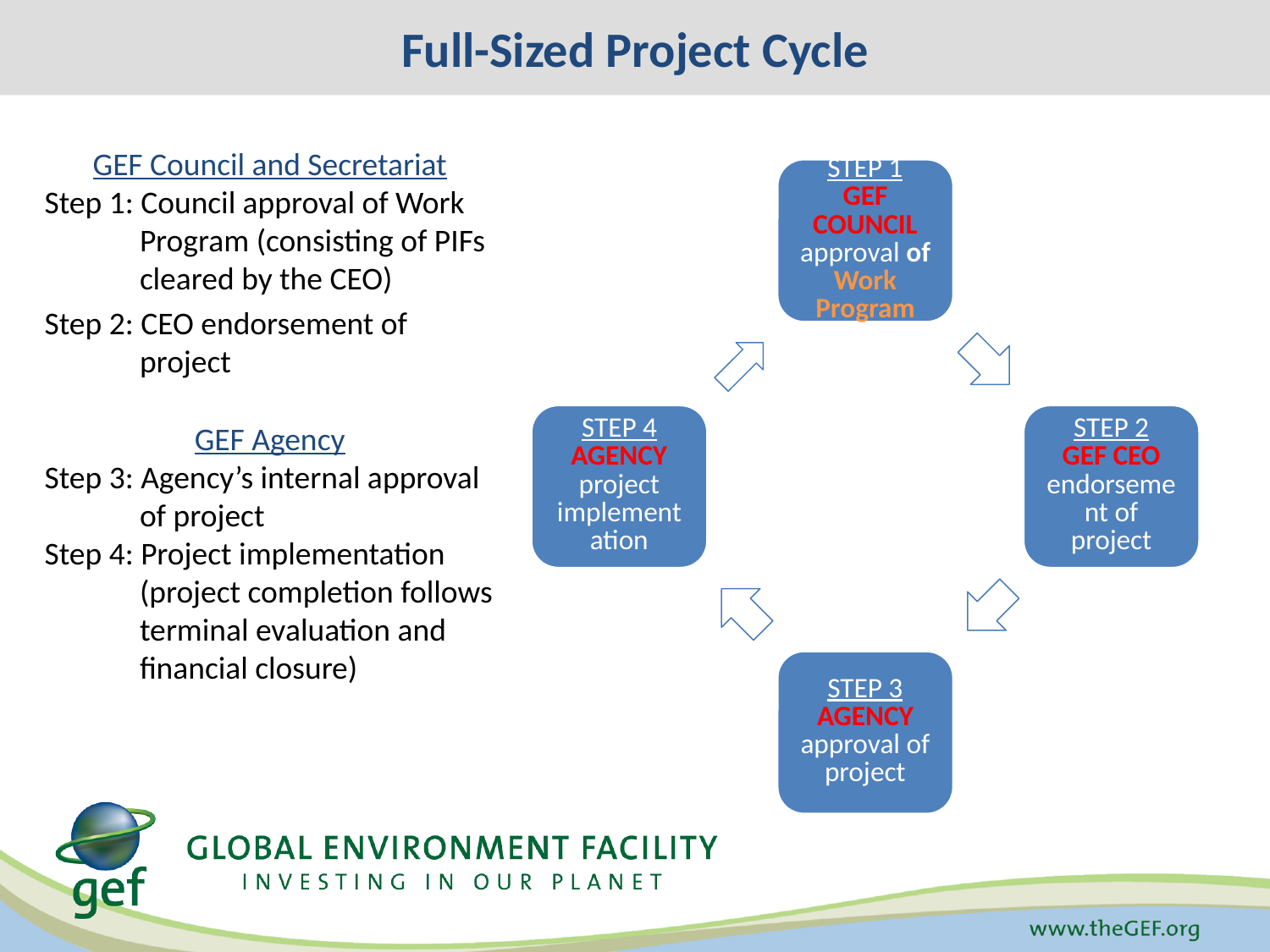

Full-Sized Project Cycle
GEF Council and Secretariat
Step 1: Council approval of Work Program (consisting of PIFs cleared by the CEO)
Step 2: CEO endorsement of project

GEF Agency
Step 3: Agency’s internal approval of project
Step 4: Project implementation (project completion follows terminal evaluation and financial closure)

STEP 1
GEF COUNCIL approval of Work Program
STEP 2
GEF CEO endorsement of project
STEP 3
AGENCY approval of project
STEP 4
AGENCY project implementation